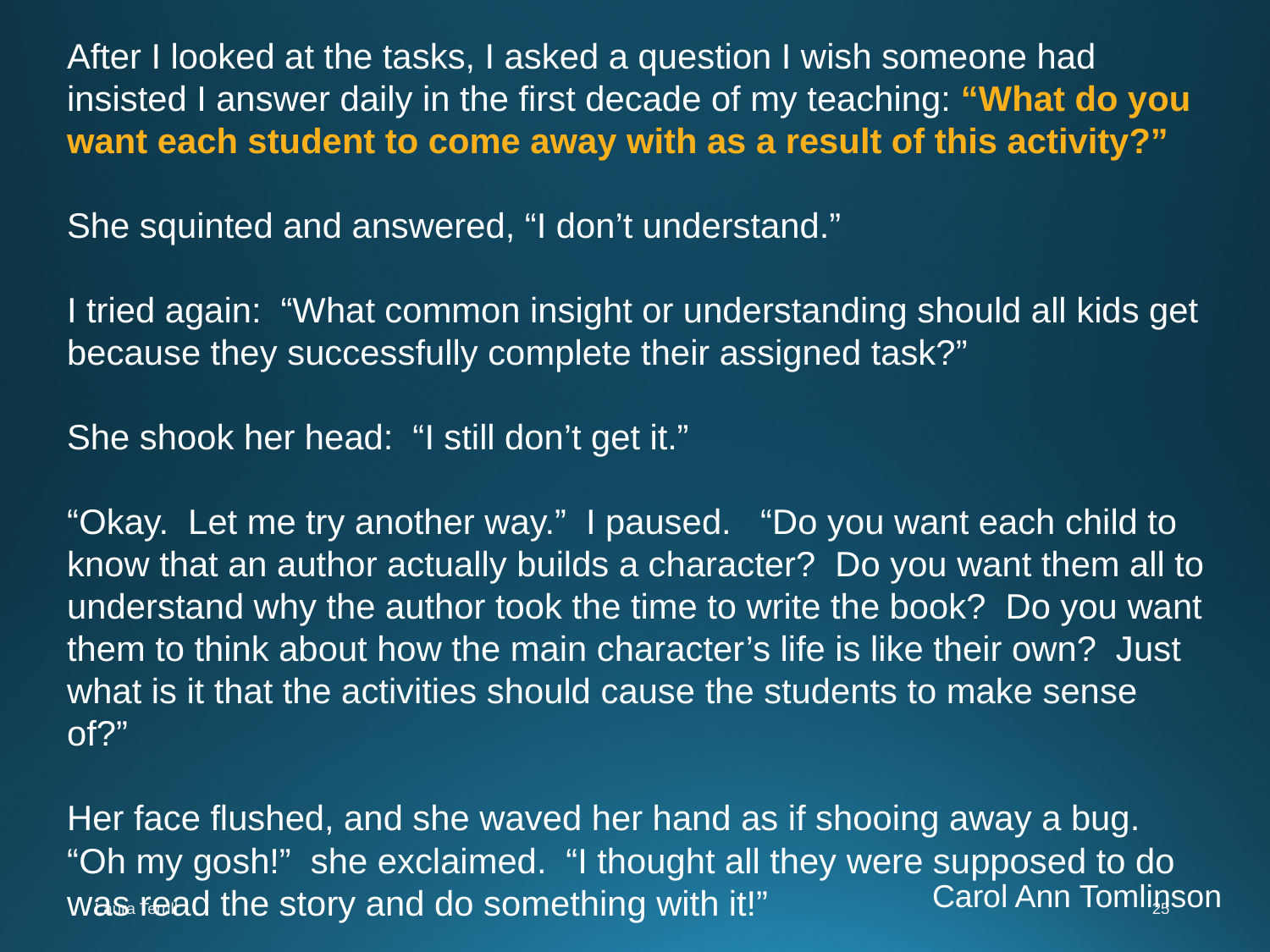

After I looked at the tasks, I asked a question I wish someone had insisted I answer daily in the first decade of my teaching: “What do you want each student to come away with as a result of this activity?”

She squinted and answered, “I don’t understand.”

I tried again:  “What common insight or understanding should all kids get because they successfully complete their assigned task?”

She shook her head:  “I still don’t get it.”

“Okay.  Let me try another way.”  I paused.   “Do you want each child to know that an author actually builds a character?  Do you want them all to understand why the author took the time to write the book?  Do you want them to think about how the main character’s life is like their own?  Just what is it that the activities should cause the students to make sense of?”

Her face flushed, and she waved her hand as if shooing away a bug.
“Oh my gosh!”  she exclaimed.  “I thought all they were supposed to do was read the story and do something with it!”
Carol Ann Tomlinson
Laura Terrill
25